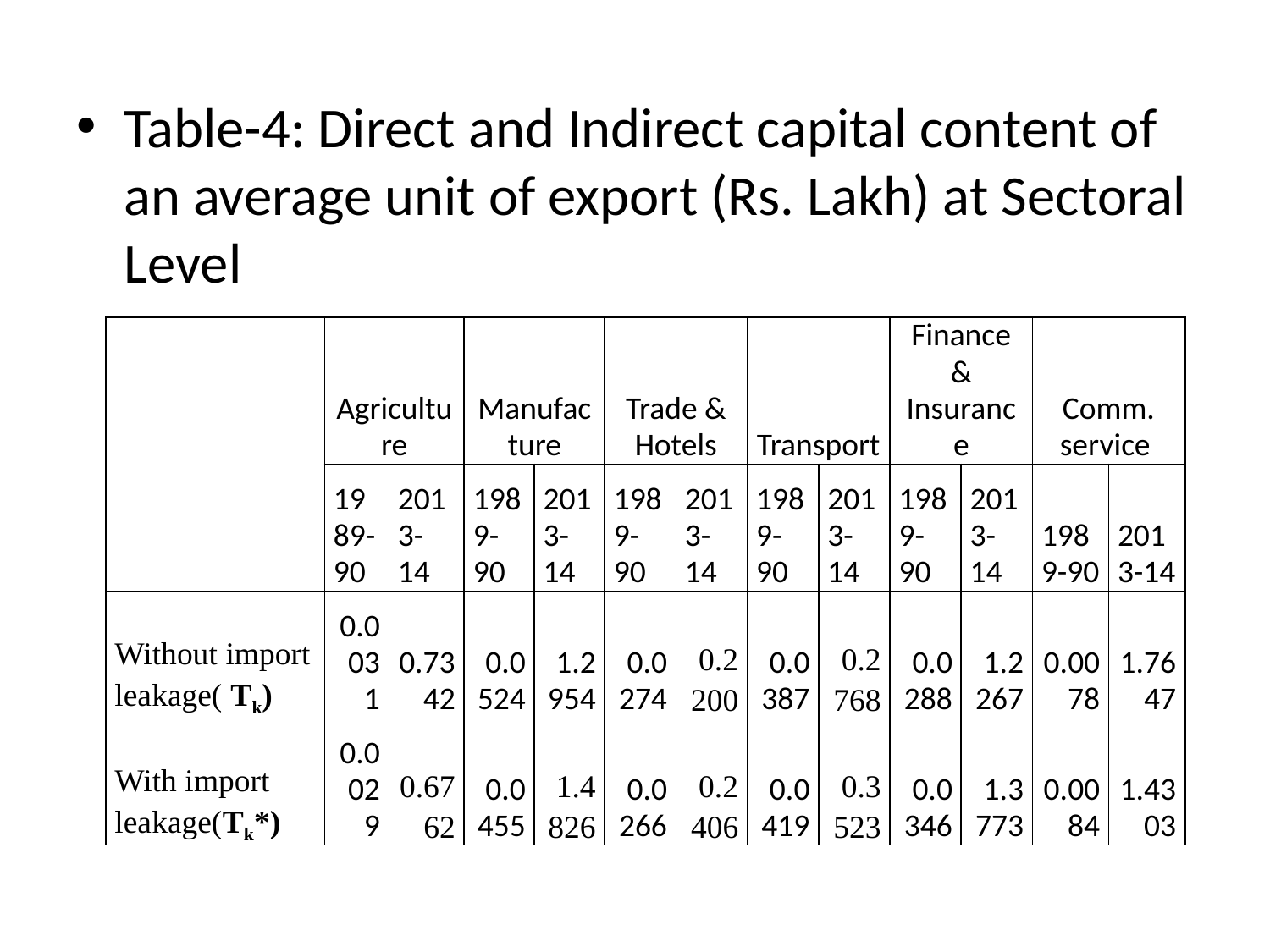

Table-4: Direct and Indirect capital content of an average unit of export (Rs. Lakh) at Sectoral Level

|  | Agriculture |  | Manufacture |  | Trade & Hotels |  | Transport |  | Finance & Insurance |  | Comm. service |  |
| --- | --- | --- | --- | --- | --- | --- | --- | --- | --- | --- | --- | --- |
|  | 1989-90 | 2013-14 | 1989-90 | 2013-14 | 1989-90 | 2013-14 | 1989-90 | 2013-14 | 1989-90 | 2013-14 | 1989-90 | 2013-14 |
| Without import leakage( Tk) | 0.0031 | 0.7342 | 0.0524 | 1.2954 | 0.0274 | 0.2200 | 0.0387 | 0.2768 | 0.0288 | 1.2267 | 0.0078 | 1.7647 |
| With import leakage(Tk\*) | 0.0029 | 0.6762 | 0.0455 | 1.4826 | 0.0266 | 0.2406 | 0.0419 | 0.3523 | 0.0346 | 1.3773 | 0.0084 | 1.4303 |